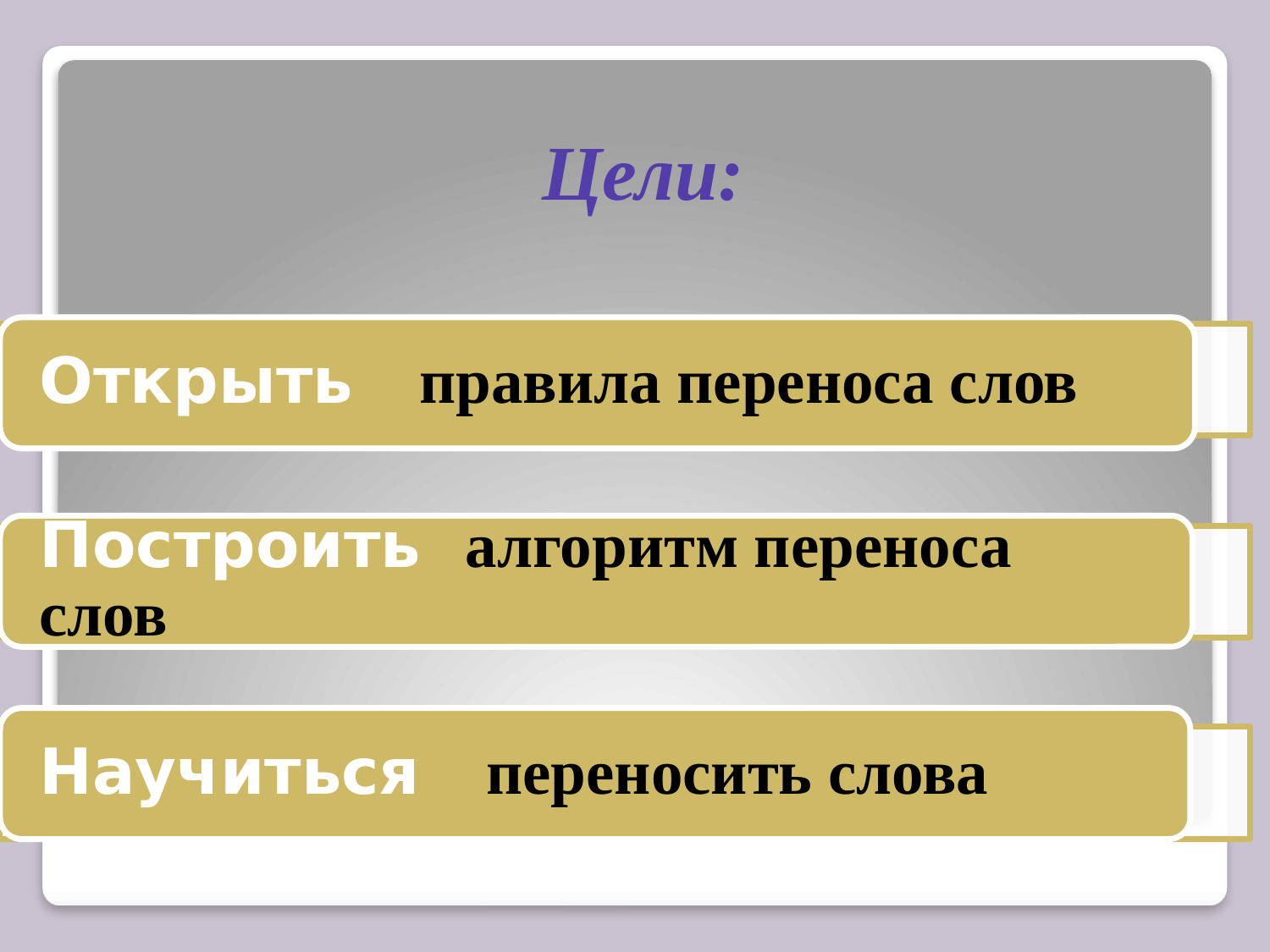

# Цели:
Открыть   правила переноса слов
Построить  алгоритм переноса слов
Научиться   переносить слова